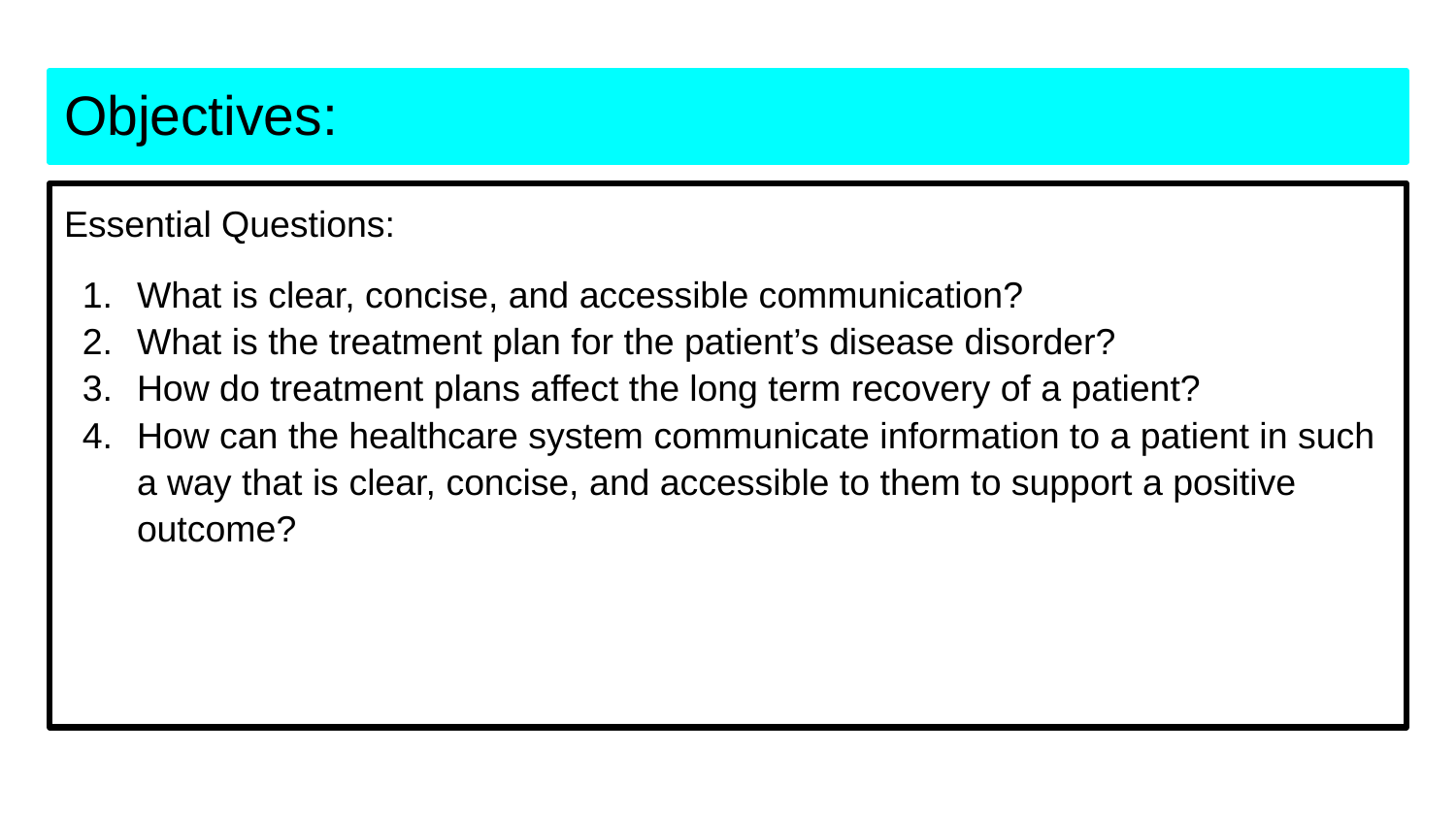

# Objectives:
Essential Questions:
What is clear, concise, and accessible communication?
What is the treatment plan for the patient’s disease disorder?
How do treatment plans affect the long term recovery of a patient?
How can the healthcare system communicate information to a patient in such a way that is clear, concise, and accessible to them to support a positive outcome?